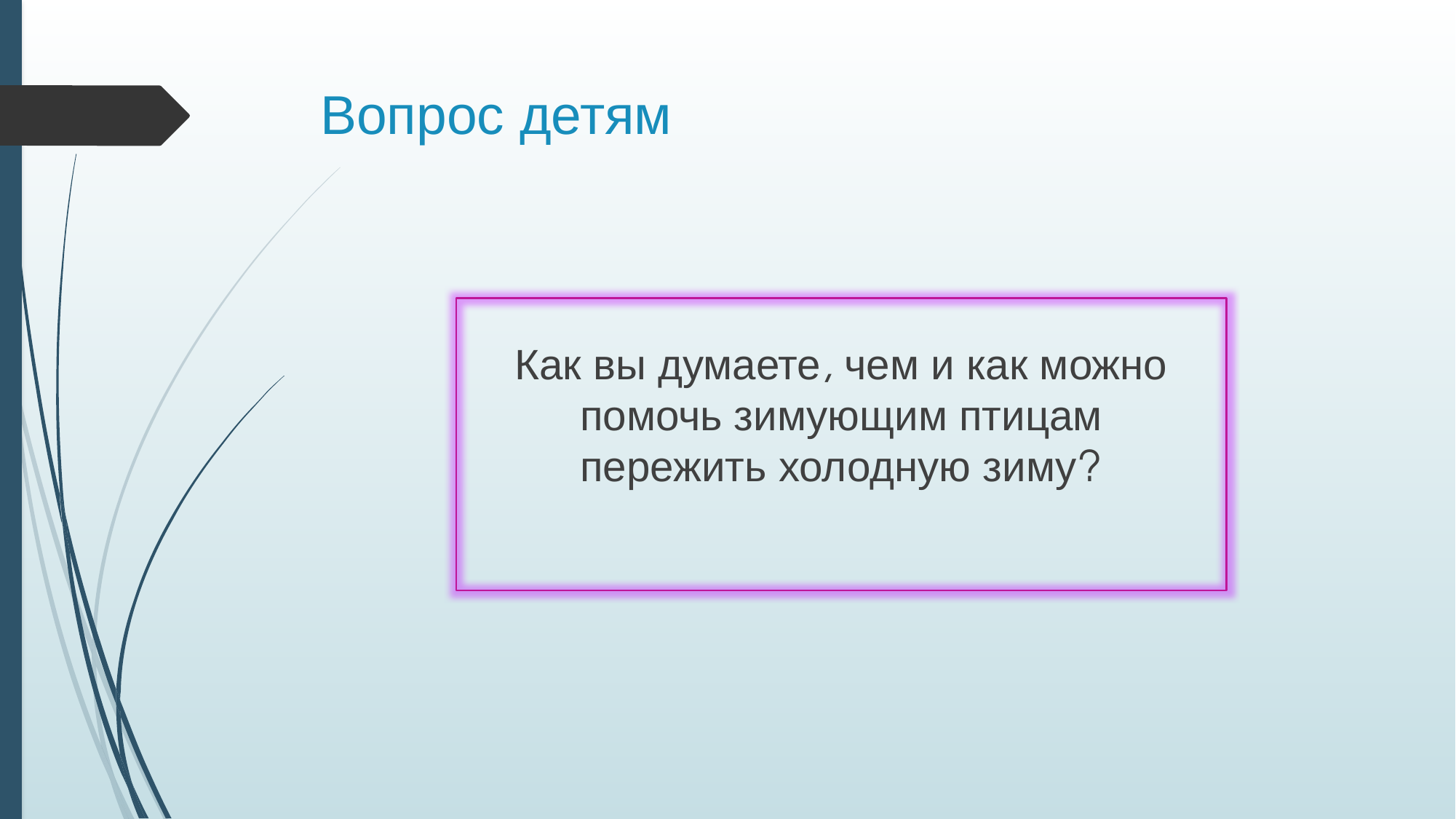

# Вопрос детям

Как вы думаете, чем и как можно помочь зимующим птицам пережить холодную зиму?